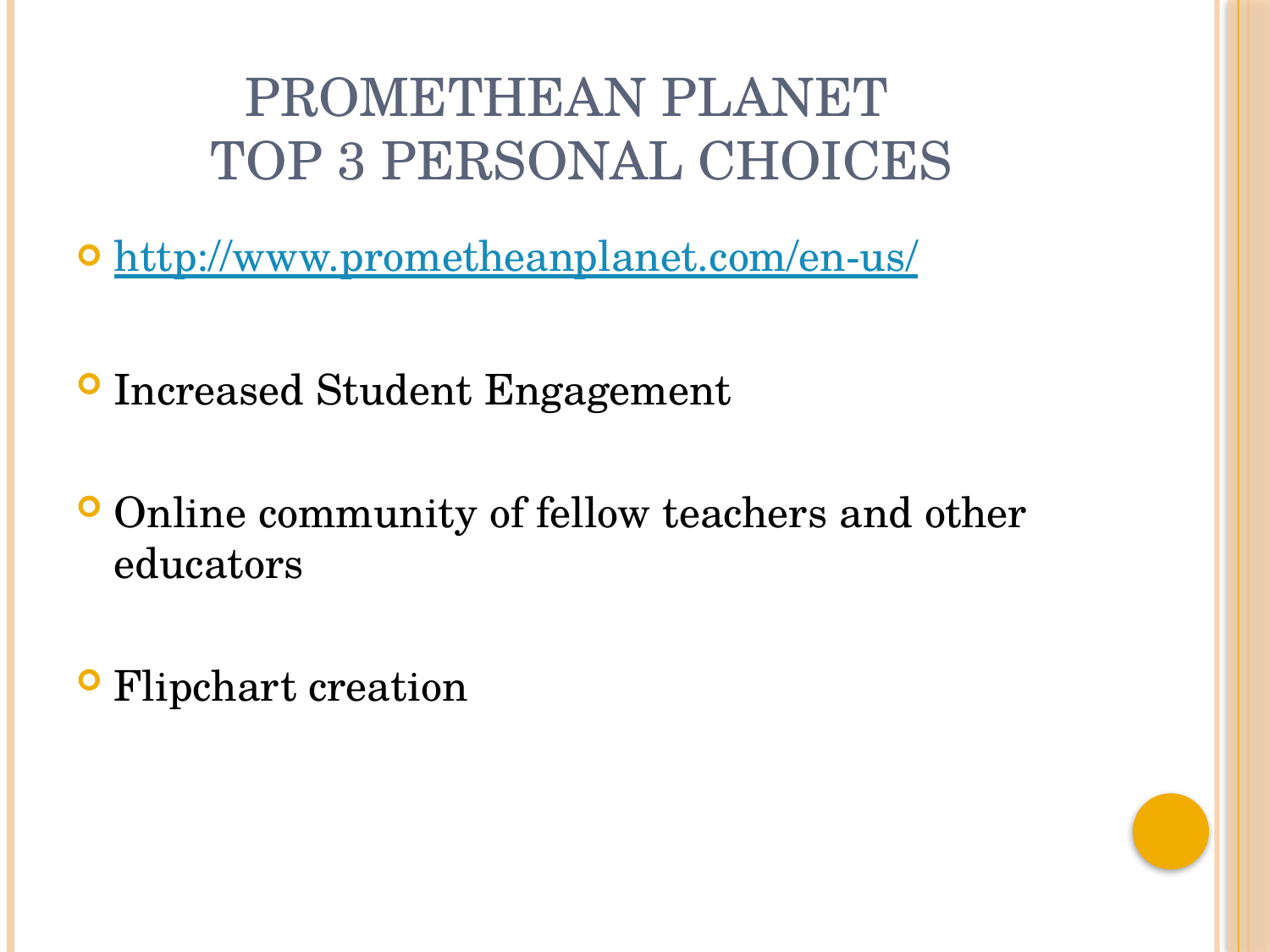

# Promethean Planet Top 3 Personal choices
http://www.prometheanplanet.com/en-us/

Increased Student Engagement

Online community of fellow teachers and other educators

Flipchart creation